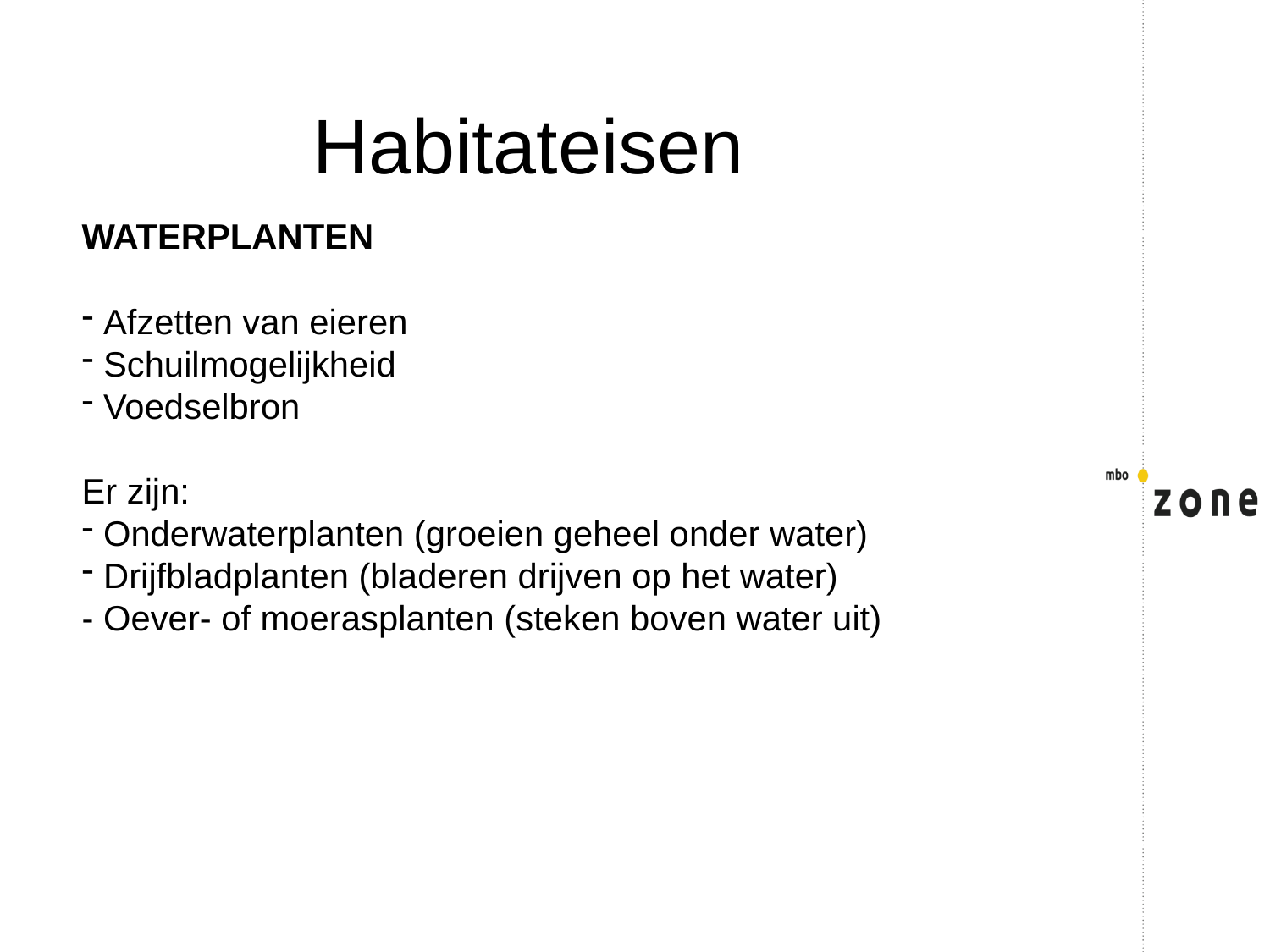

Habitateisen
WATERPLANTEN

 Afzetten van eieren
 Schuilmogelijkheid
 Voedselbron

Er zijn:
 Onderwaterplanten (groeien geheel onder water)
 Drijfbladplanten (bladeren drijven op het water)
- Oever- of moerasplanten (steken boven water uit)